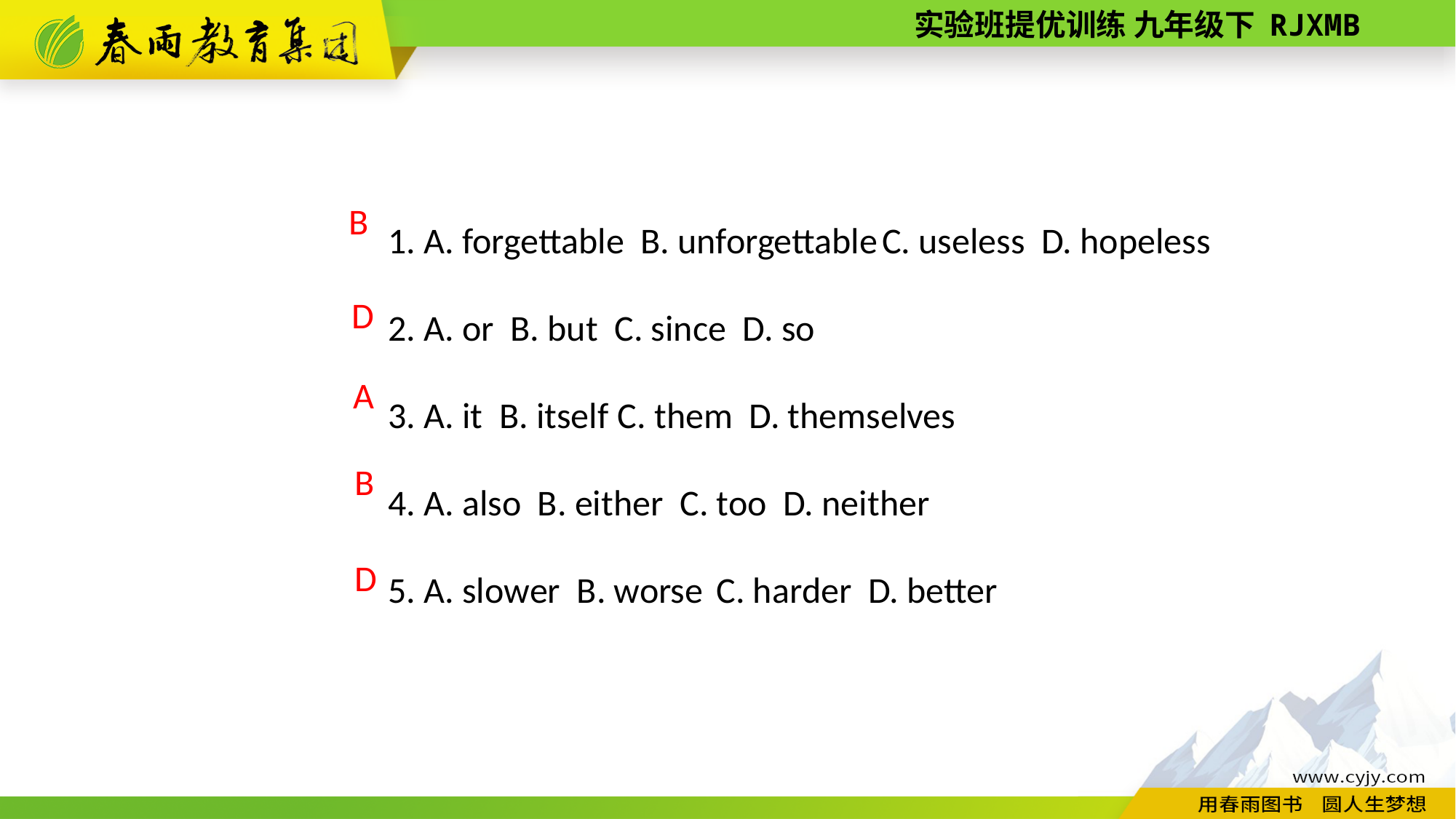

1. A. forgettable  B. unforgettable C. useless  D. hopeless
2. A. or  B. but  C. since  D. so
3. A. it  B. itself  C. them  D. themselves
4. A. also  B. either  C. too  D. neither
5. A. slower  B. worse   C. harder  D. better
B
 D
A
B
D